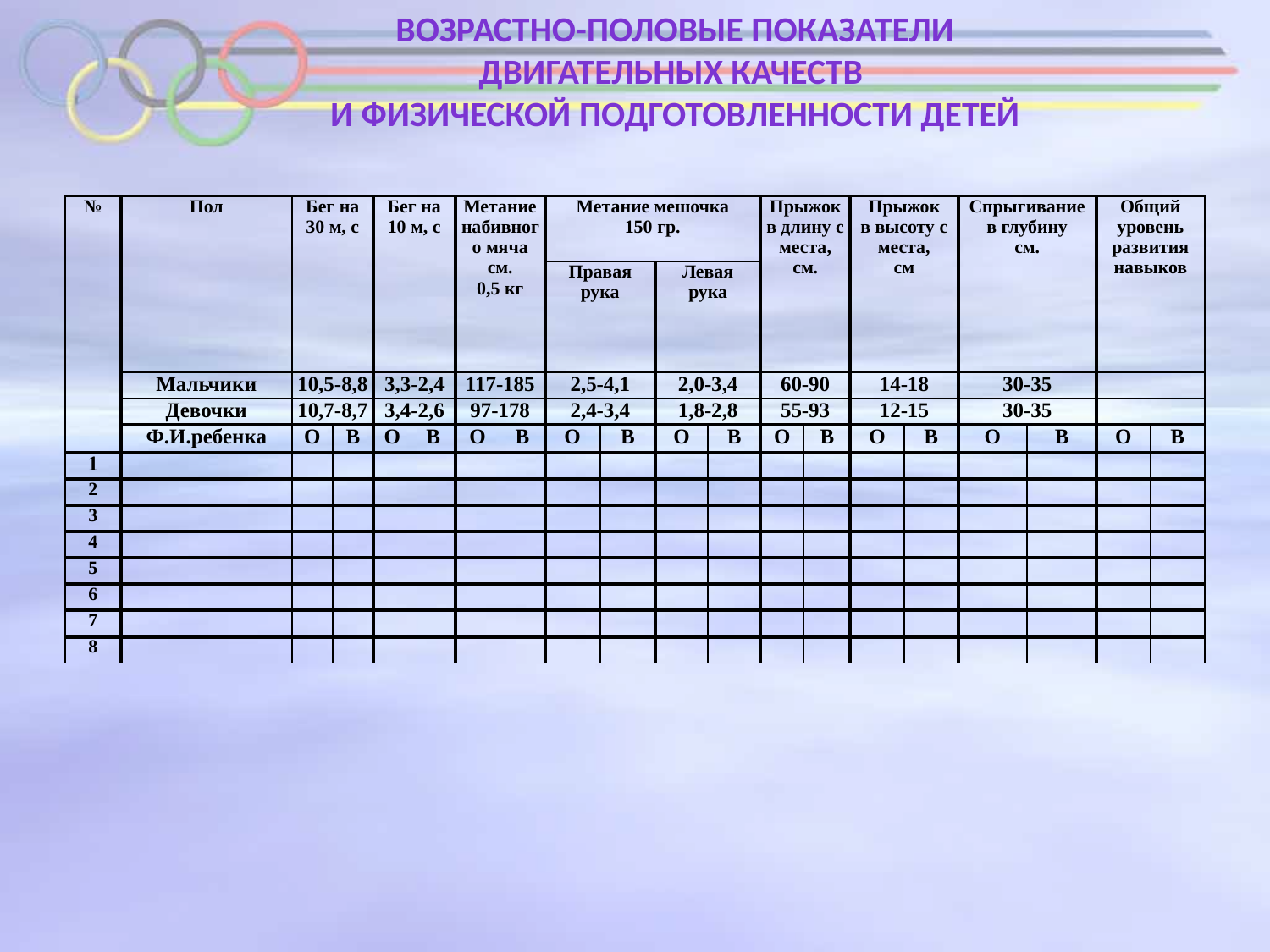

возрастно-половые показатели
двигательных качеств
и физической подготовленности детей
| № | Пол | Бег на 30 м, с |  | Бег на 10 м, с |  | Метание набивного мяча см. 0,5 кг |  | Метание мешочка 150 гр. |  |  |  | Прыжок в длину с места, см. |  | Прыжок в высоту с места, см |  | Спрыгивание в глубину см. |  | Общий уровень развития навыков |  |
| --- | --- | --- | --- | --- | --- | --- | --- | --- | --- | --- | --- | --- | --- | --- | --- | --- | --- | --- | --- |
|  |  |  |  |  |  |  |  | Правая рука |  | Левая рука |  |  |  |  |  |  |  |  |  |
|  | Мальчики | 10,5-8,8 |  | 3,3-2,4 |  | 117-185 |  | 2,5-4,1 |  | 2,0-3,4 |  | 60-90 |  | 14-18 |  | 30-35 |  |  |  |
|  | Девочки | 10,7-8,7 |  | 3,4-2,6 |  | 97-178 |  | 2,4-3,4 |  | 1,8-2,8 |  | 55-93 |  | 12-15 |  | 30-35 |  |  |  |
|  | Ф.И.ребенка | О | В | О | В | О | В | О | В | О | В | О | В | О | В | О | В | О | В |
| 1 |  |  |  |  |  |  |  |  |  |  |  |  |  |  |  |  |  |  |  |
| 2 |  |  |  |  |  |  |  |  |  |  |  |  |  |  |  |  |  |  |  |
| 3 |  |  |  |  |  |  |  |  |  |  |  |  |  |  |  |  |  |  |  |
| 4 |  |  |  |  |  |  |  |  |  |  |  |  |  |  |  |  |  |  |  |
| 5 |  |  |  |  |  |  |  |  |  |  |  |  |  |  |  |  |  |  |  |
| 6 |  |  |  |  |  |  |  |  |  |  |  |  |  |  |  |  |  |  |  |
| 7 |  |  |  |  |  |  |  |  |  |  |  |  |  |  |  |  |  |  |  |
| 8 |  |  |  |  |  |  |  |  |  |  |  |  |  |  |  |  |  |  |  |